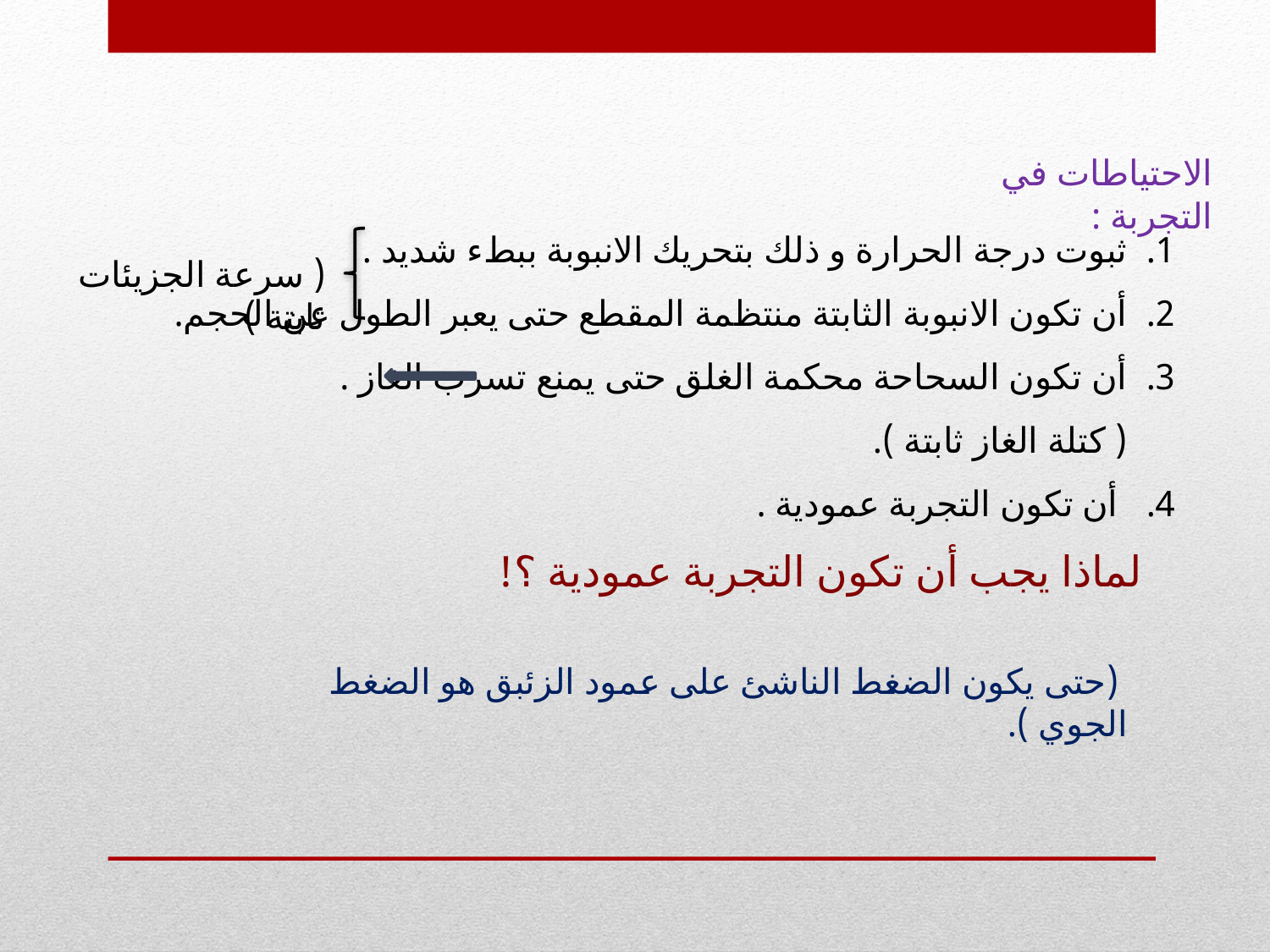

الاحتياطات في التجربة :
ثبوت درجة الحرارة و ذلك بتحريك الانبوبة ببطء شديد .
أن تكون الانبوبة الثابتة منتظمة المقطع حتى يعبر الطول عن الحجم.
أن تكون السحاحة محكمة الغلق حتى يمنع تسرب الغاز .                 ( كتلة الغاز ثابتة ).
 أن تكون التجربة عمودية .

( سرعة الجزيئات ثابتة )

لماذا يجب أن تكون التجربة عمودية ؟!
 (حتى يكون الضغط الناشئ على عمود الزئبق هو الضغط الجوي ).